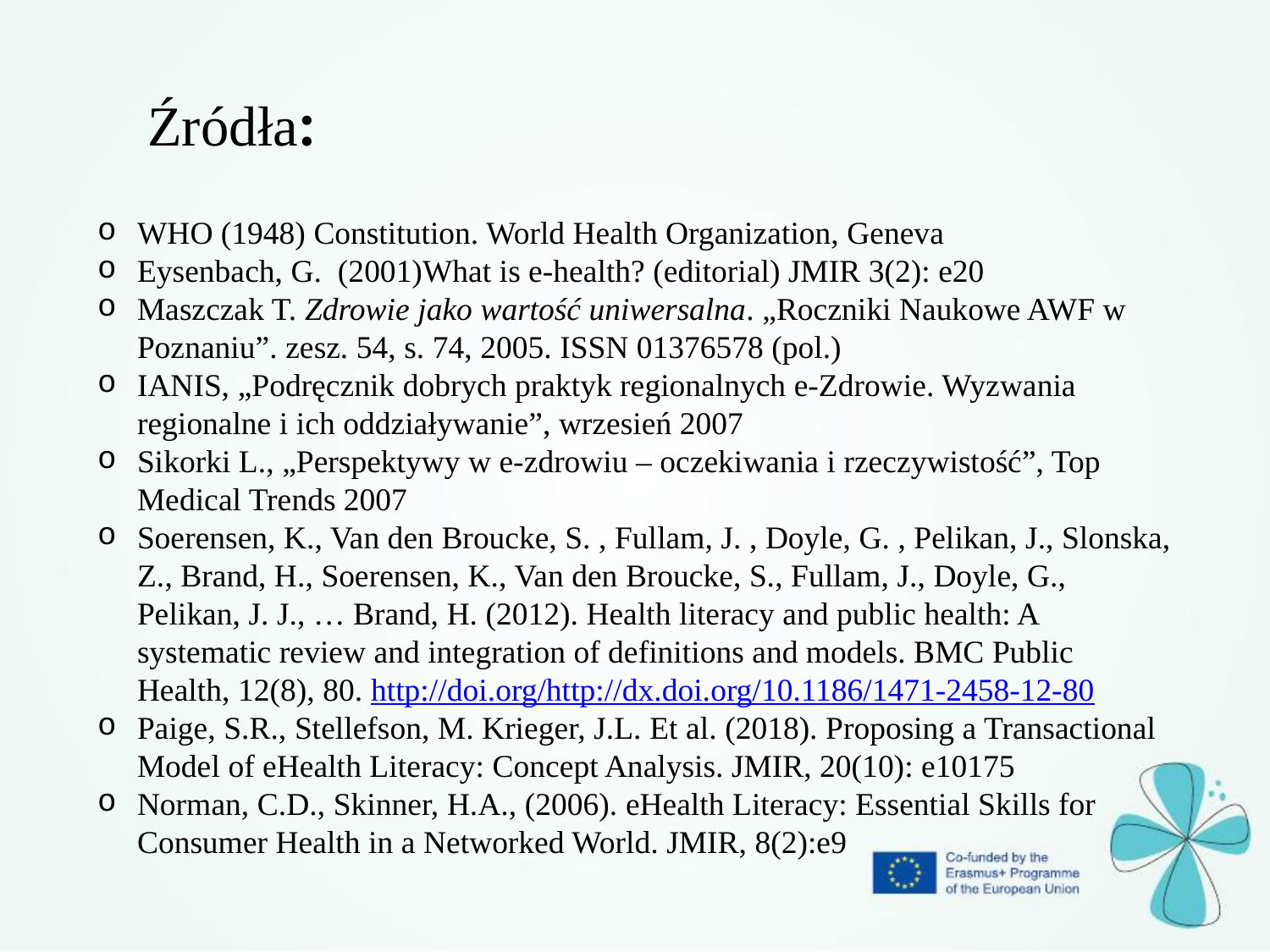

Źródła:
WHO (1948) Constitution. World Health Organization, Geneva
Eysenbach, G.  (2001)What is e-health? (editorial) JMIR 3(2): e20
Maszczak T. Zdrowie jako wartość uniwersalna. „Roczniki Naukowe AWF w Poznaniu”. zesz. 54, s. 74, 2005. ISSN 01376578 (pol.)
IANIS, „Podręcznik dobrych praktyk regionalnych e-Zdrowie. Wyzwania regionalne i ich oddziaływanie”, wrzesień 2007
Sikorki L., „Perspektywy w e-zdrowiu – oczekiwania i rzeczywistość”, Top Medical Trends 2007
Soerensen, K., Van den Broucke, S. , Fullam, J. , Doyle, G. , Pelikan, J., Slonska, Z., Brand, H., Soerensen, K., Van den Broucke, S., Fullam, J., Doyle, G., Pelikan, J. J., … Brand, H. (2012). Health literacy and public health: A systematic review and integration of definitions and models. BMC Public Health, 12(8), 80. http://doi.org/http://dx.doi.org/10.1186/1471-2458-12-80
Paige, S.R., Stellefson, M. Krieger, J.L. Et al. (2018). Proposing a Transactional Model of eHealth Literacy: Concept Analysis. JMIR, 20(10): e10175
Norman, C.D., Skinner, H.A., (2006). eHealth Literacy: Essential Skills for Consumer Health in a Networked World. JMIR, 8(2):e9